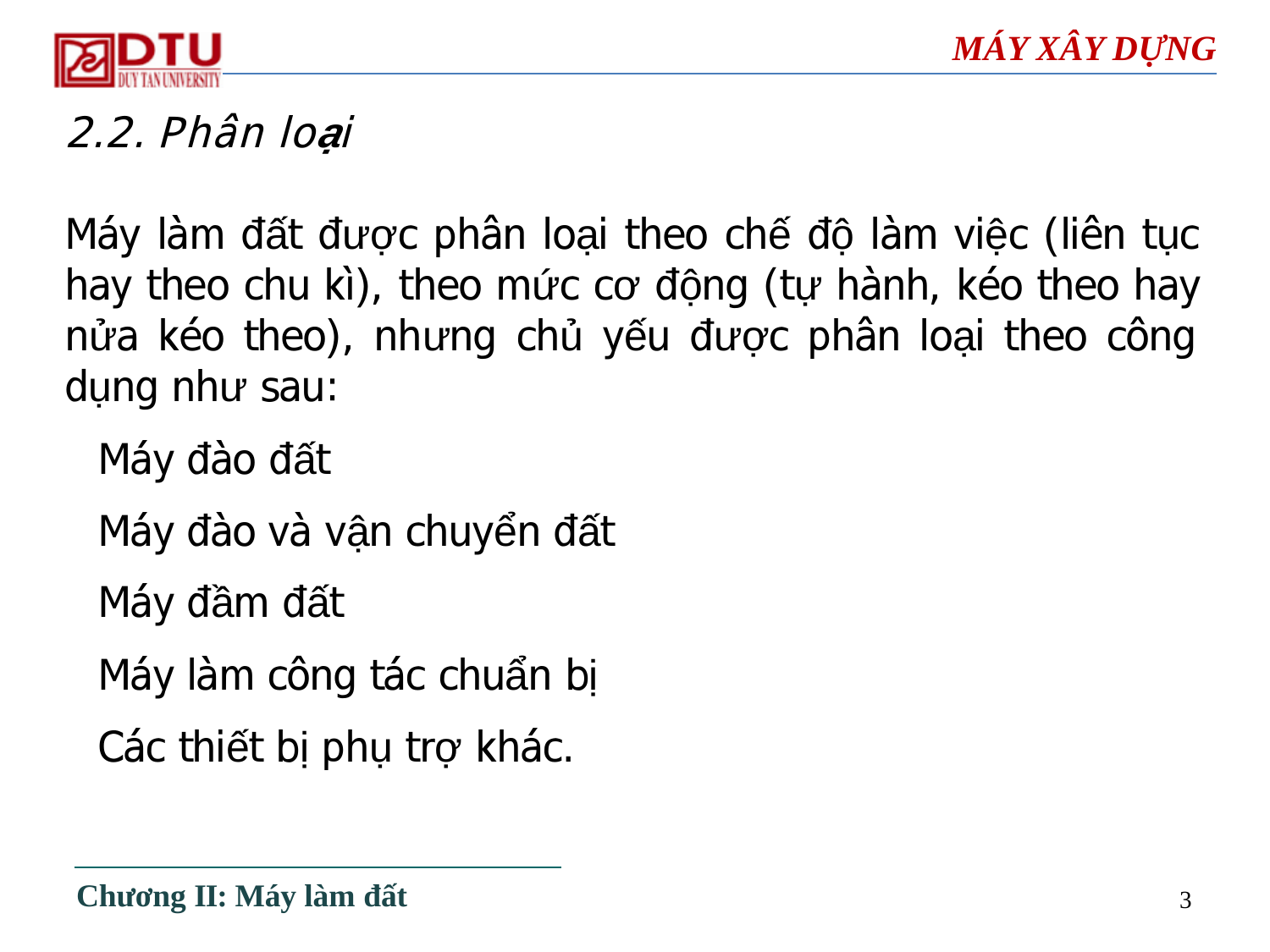

# MÁY XÂY DỰNG
2.2. Phân loại

Máy làm đất được phân loại theo chế độ làm việc (liên tục  hay theo chu kì), theo mức cơ động (tự hành, kéo theo hay  nửa kéo theo), nhưng chủ yếu được phân loại theo công  dụng như sau:
  Máy đào đất
  Máy đào và vận chuyển đất
  Máy đầm đất
  Máy làm công tác chuẩn bị
  Các thiết bị phụ trợ khác.

Chương II: Máy làm đất
3